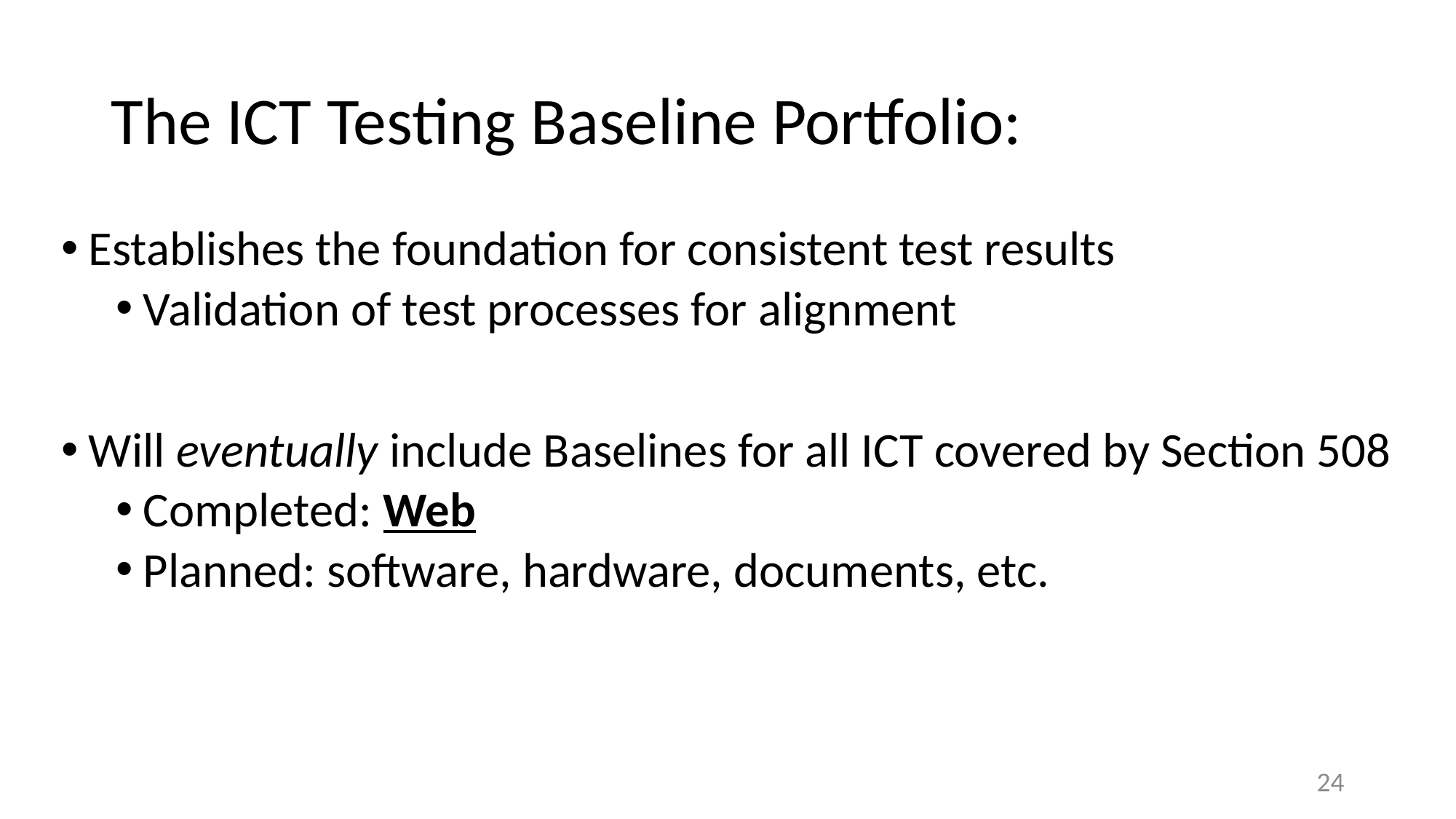

# The ICT Testing Baseline Portfolio:
Establishes the foundation for consistent test results
Validation of test processes for alignment

Will eventually include Baselines for all ICT covered by Section 508
Completed: Web
Planned: software, hardware, documents, etc.

24